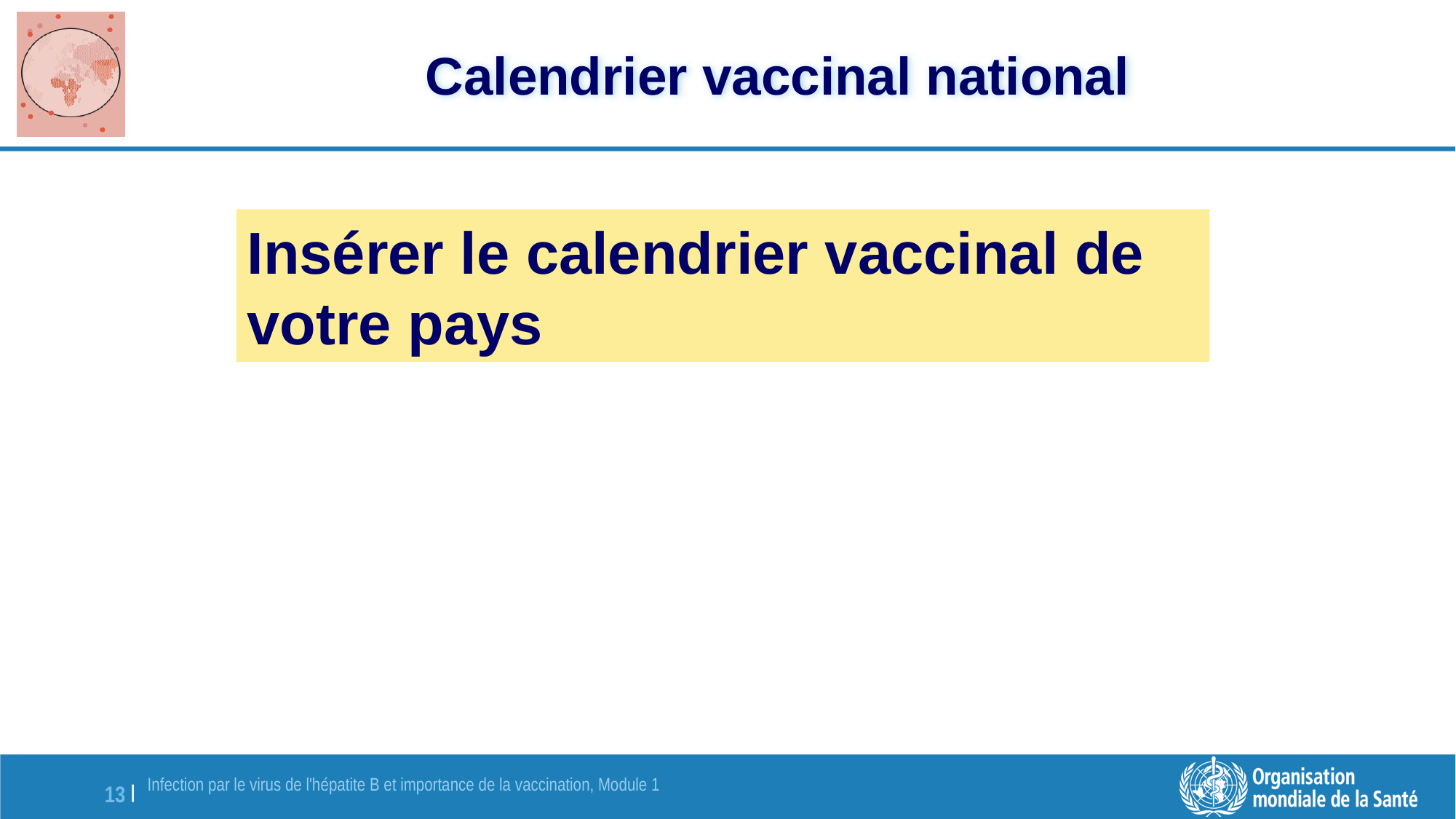

# Calendrier vaccinal national
Insérer le calendrier vaccinal de votre pays